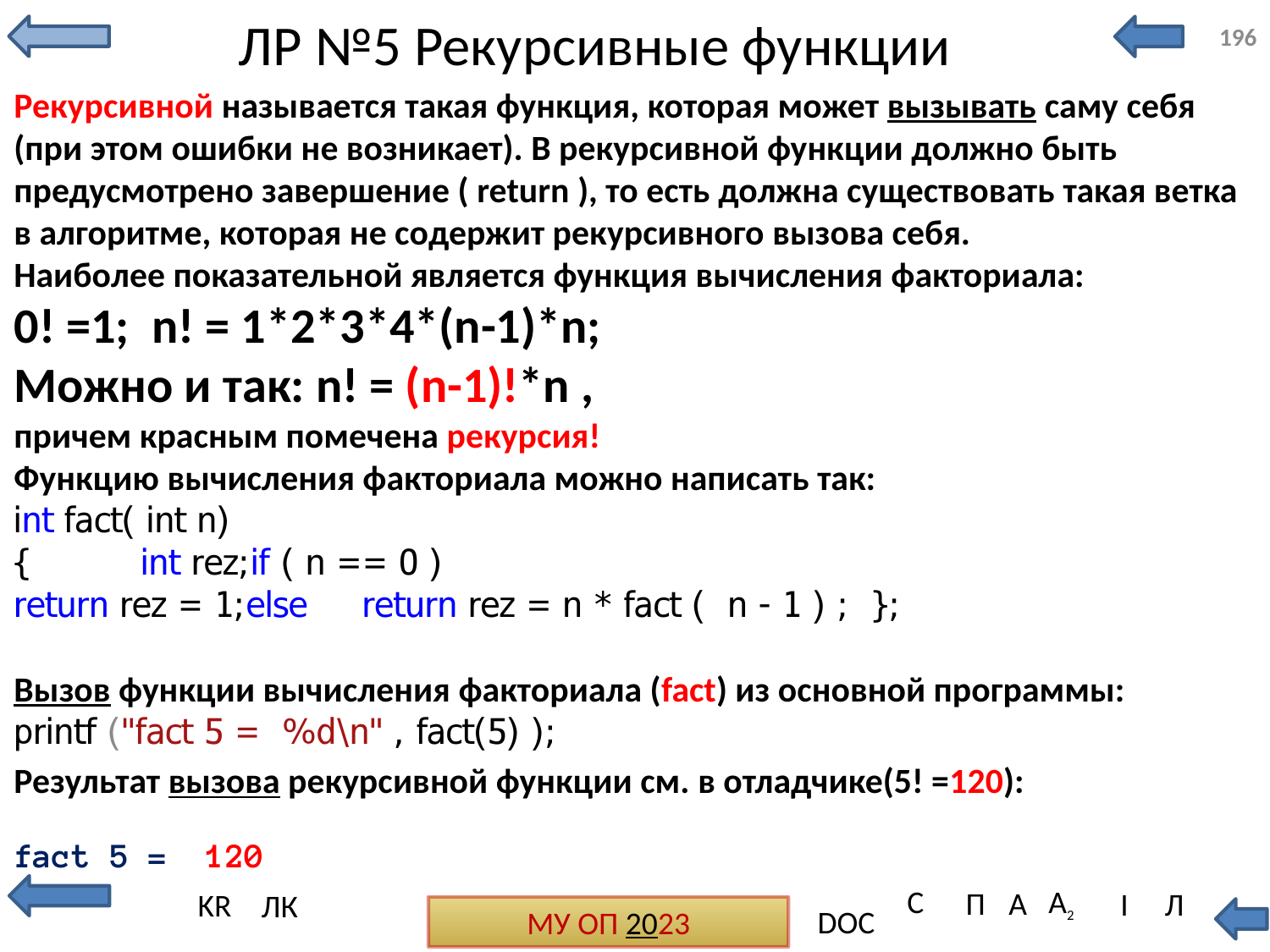

# ЛР №5 Рекурсивные функции
196
Рекурсивной называется такая функция, которая может вызывать саму себя (при этом ошибки не возникает). В рекурсивной функции должно быть предусмотрено завершение ( return ), то есть должна существовать такая ветка в алгоритме, которая не содержит рекурсивного вызова себя.
Наиболее показательной является функция вычисления факториала:
0! =1;  n! = 1*2*3*4*(n-1)*n;
Можно и так: n! = (n-1)!*n ,
причем красным помечена рекурсия!
Функцию вычисления факториала можно написать так:
int fact( int n)
{ 	int rez;if ( n == 0 )
return rez = 1;else     return rez = n * fact (  n - 1 ) ;  };

Вызов функции вычисления факториала (fact) из основной программы:
printf ("fact 5 =  %d\n" , fact(5) );
Результат вызова рекурсивной функции см. в отладчике(5! =120):

fact 5 =  120